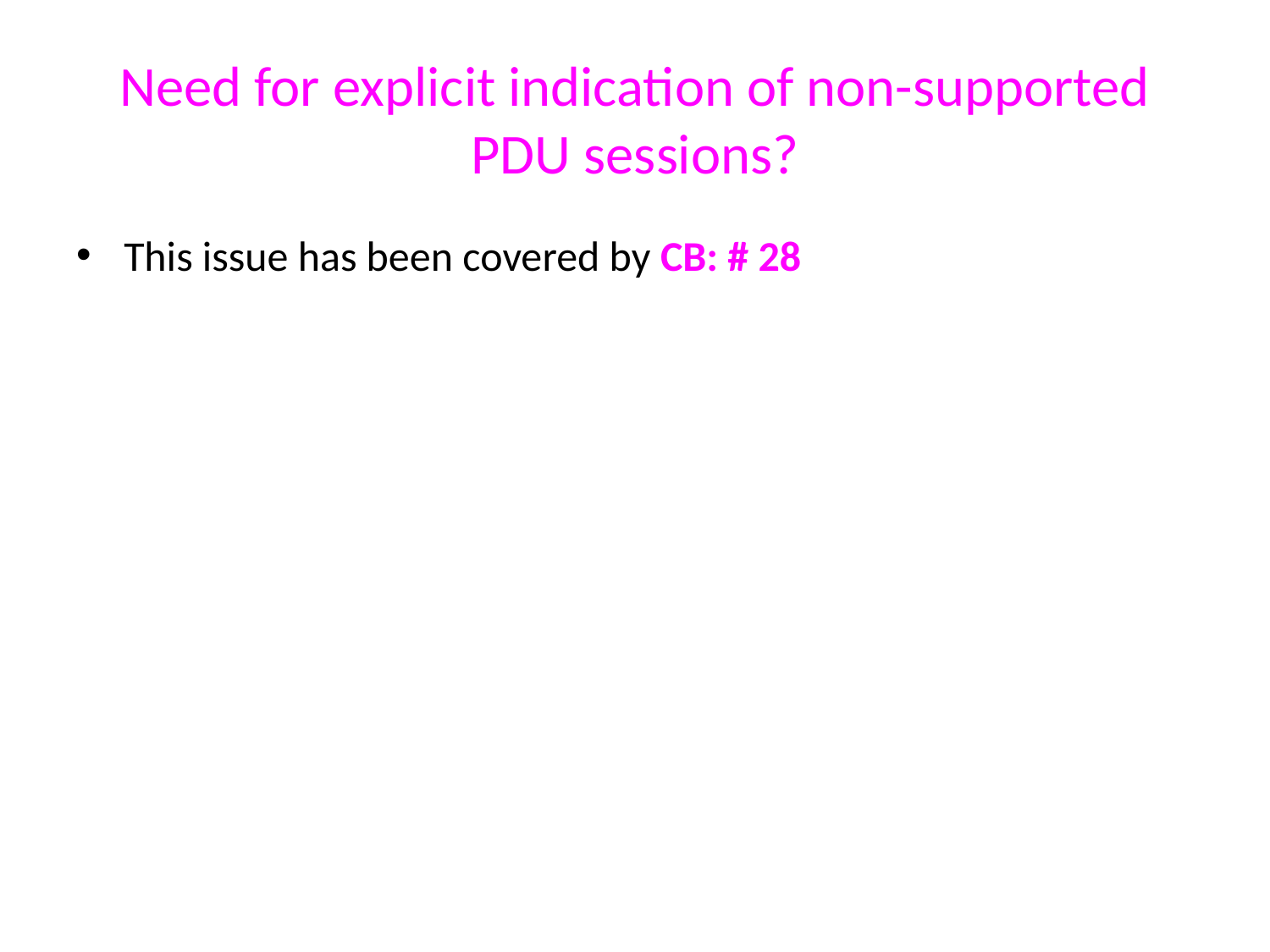

# Need for explicit indication of non-supported PDU sessions?
This issue has been covered by CB: # 28